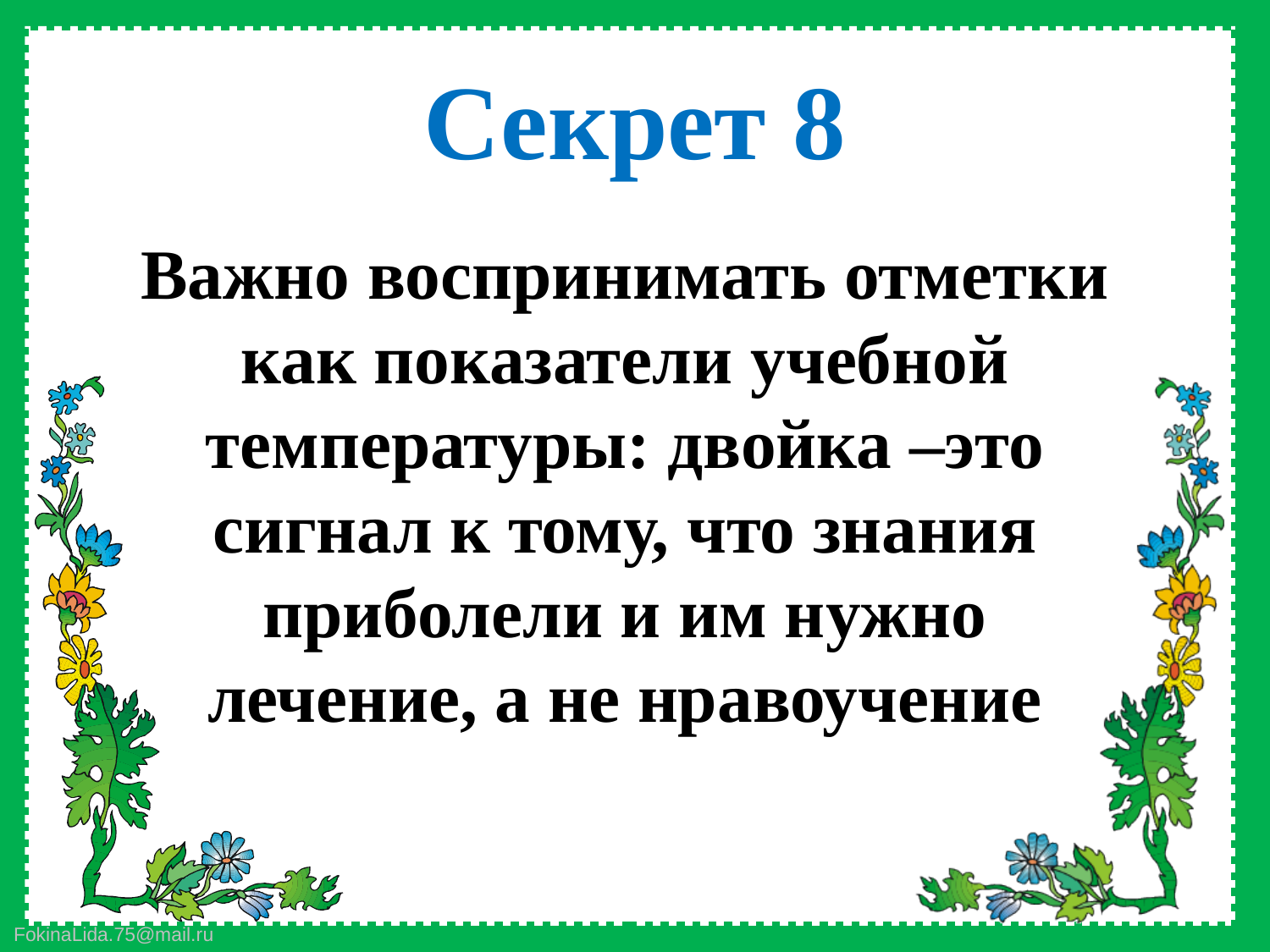

# Секрет 8
Важно воспринимать отметки как показатели учебной температуры: двойка –это сигнал к тому, что знания приболели и им нужно лечение, а не нравоучение